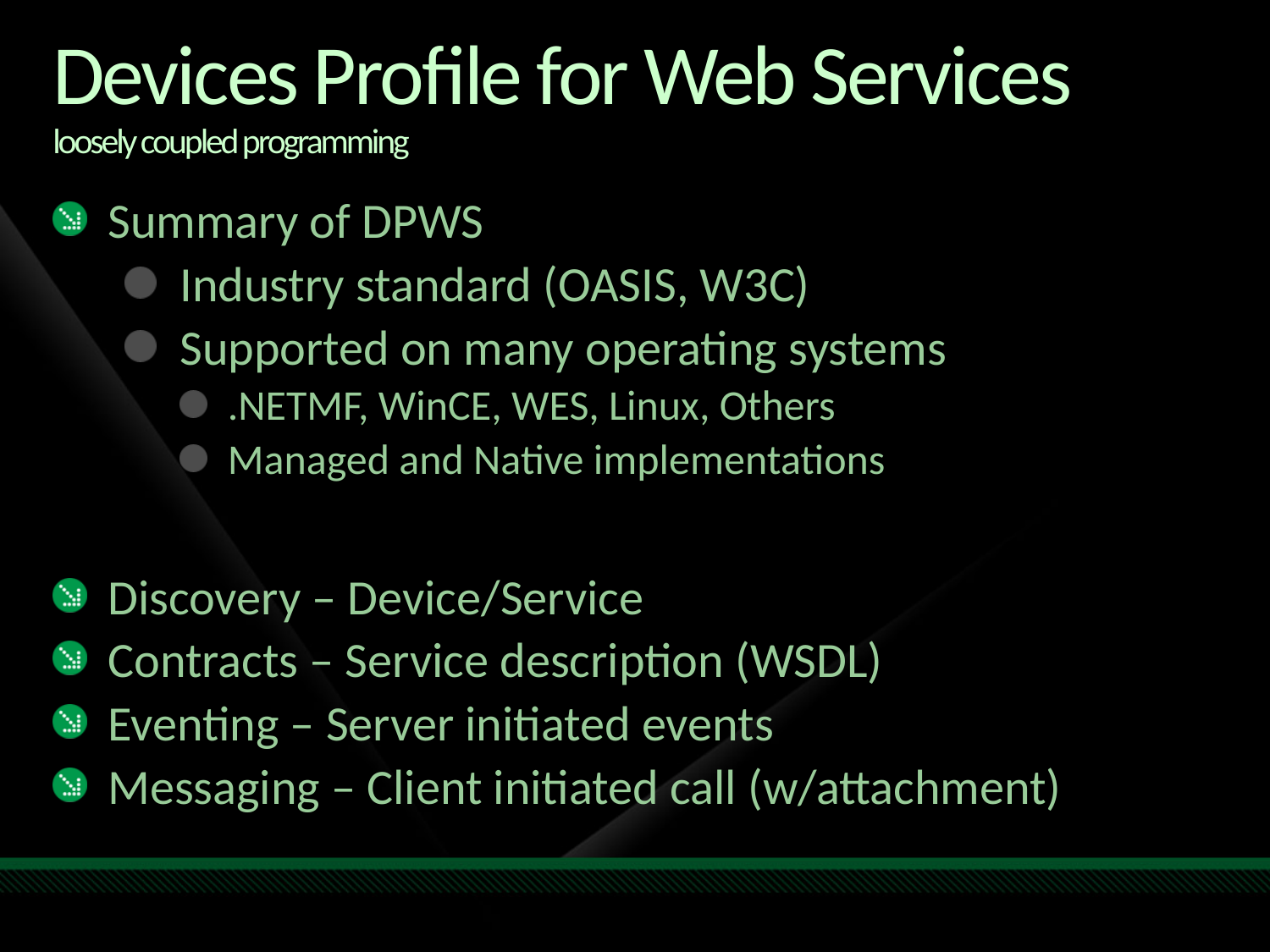

# Devices Profile for Web Services loosely coupled programming
Summary of DPWS
Industry standard (OASIS, W3C)
Supported on many operating systems
.NETMF, WinCE, WES, Linux, Others
Managed and Native implementations

Discovery – Device/Service
Contracts – Service description (WSDL)
Eventing – Server initiated events
Messaging – Client initiated call (w/attachment)